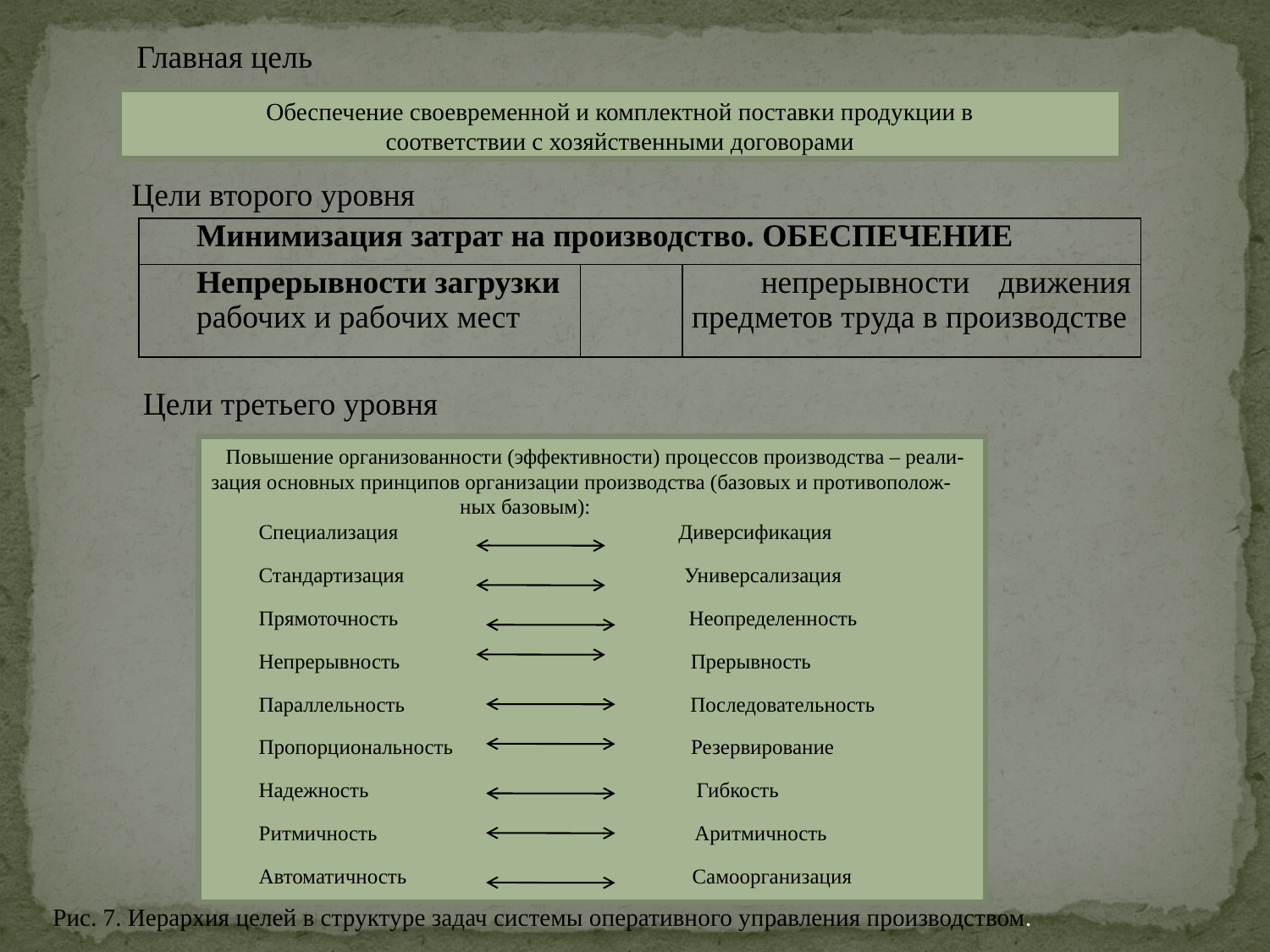

Главная цель
Обеспечение своевременной и комплектной поставки продукции в
соответствии с хозяйственными договорами
Цели второго уровня
| Минимизация затрат на производство. ОБЕСПЕЧЕНИЕ |  |  |
| --- | --- | --- |
| Непрерывности загрузки рабочих и рабочих мест |  | непрерывности движения предметов труда в производстве |
Цели третьего уровня
   Повышение организованности (эффективности) процессов производства – реали-зация основных принципов организации производства (базовых и противополож-
                                               ных базовым):
         Специализация                                                     Диверсификация
         Стандартизация                                                     Универсализация
         Прямоточность                                                       Неопределенность
         Непрерывность                                                       Прерывность
         Параллельность                                                      Последовательность
         Пропорциональность                                             Резервирование
         Надежность                                                              Гибкость
         Ритмичность                                                            Аритмичность
         Автоматичность                                                      Самоорганизация
Рис. 7. Иерархия целей в структуре задач системы оперативного управления производством.